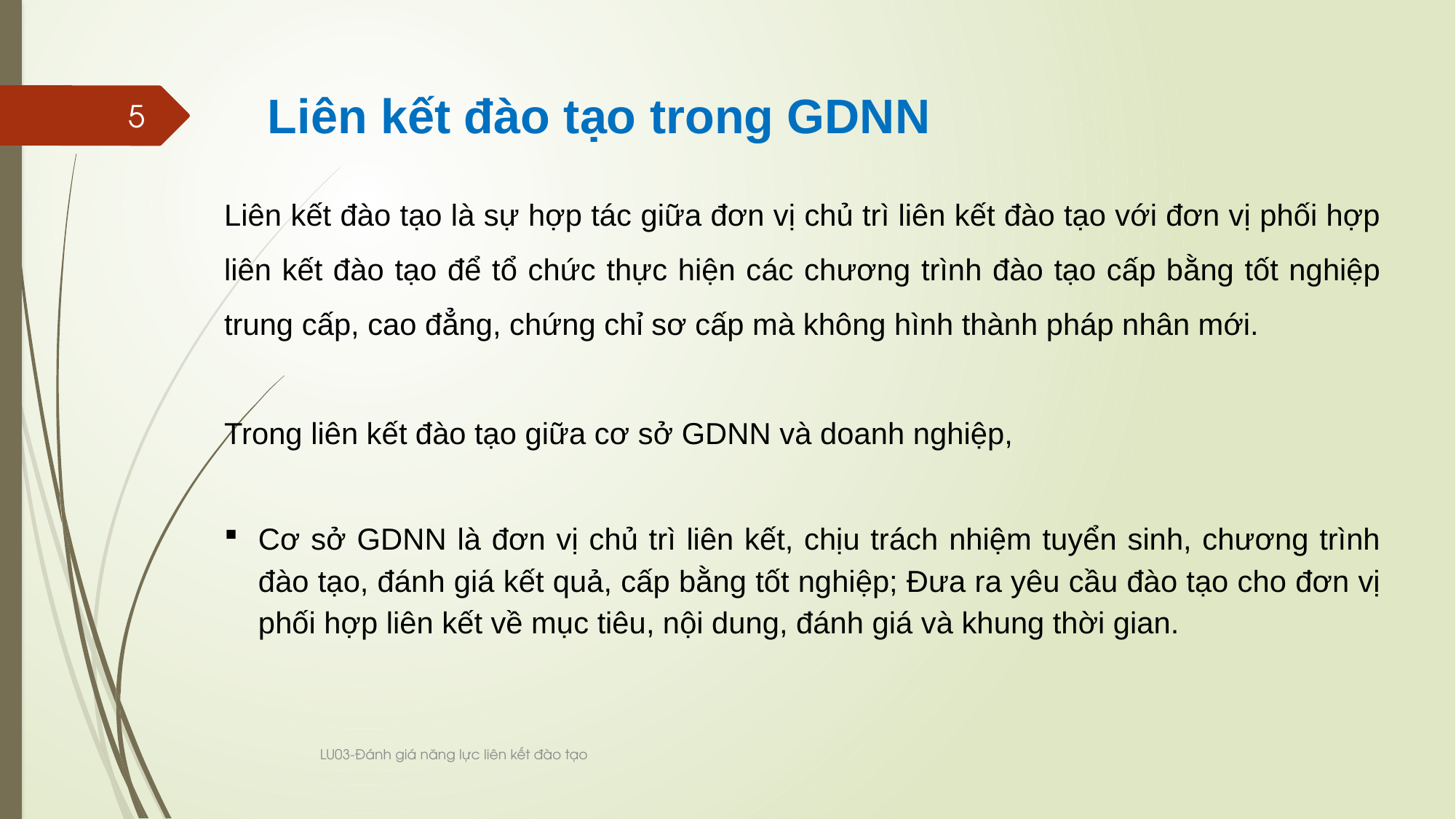

Liên kết đào tạo trong GDNN
5

Liên kết đào tạo là sự hợp tác giữa đơn vị chủ trì liên kết đào tạo với đơn vị phối hợp liên kết đào tạo để tổ chức thực hiện các chương trình đào tạo cấp bằng tốt nghiệp trung cấp, cao đẳng, chứng chỉ sơ cấp mà không hình thành pháp nhân mới.

Trong liên kết đào tạo giữa cơ sở GDNN và doanh nghiệp,

Cơ sở GDNN là đơn vị chủ trì liên kết, chịu trách nhiệm tuyển sinh, chương trình đào tạo, đánh giá kết quả, cấp bằng tốt nghiệp; Đưa ra yêu cầu đào tạo cho đơn vị phối hợp liên kết về mục tiêu, nội dung, đánh giá và khung thời gian.

LU03-Đánh giá năng lực liên kết đào tạo